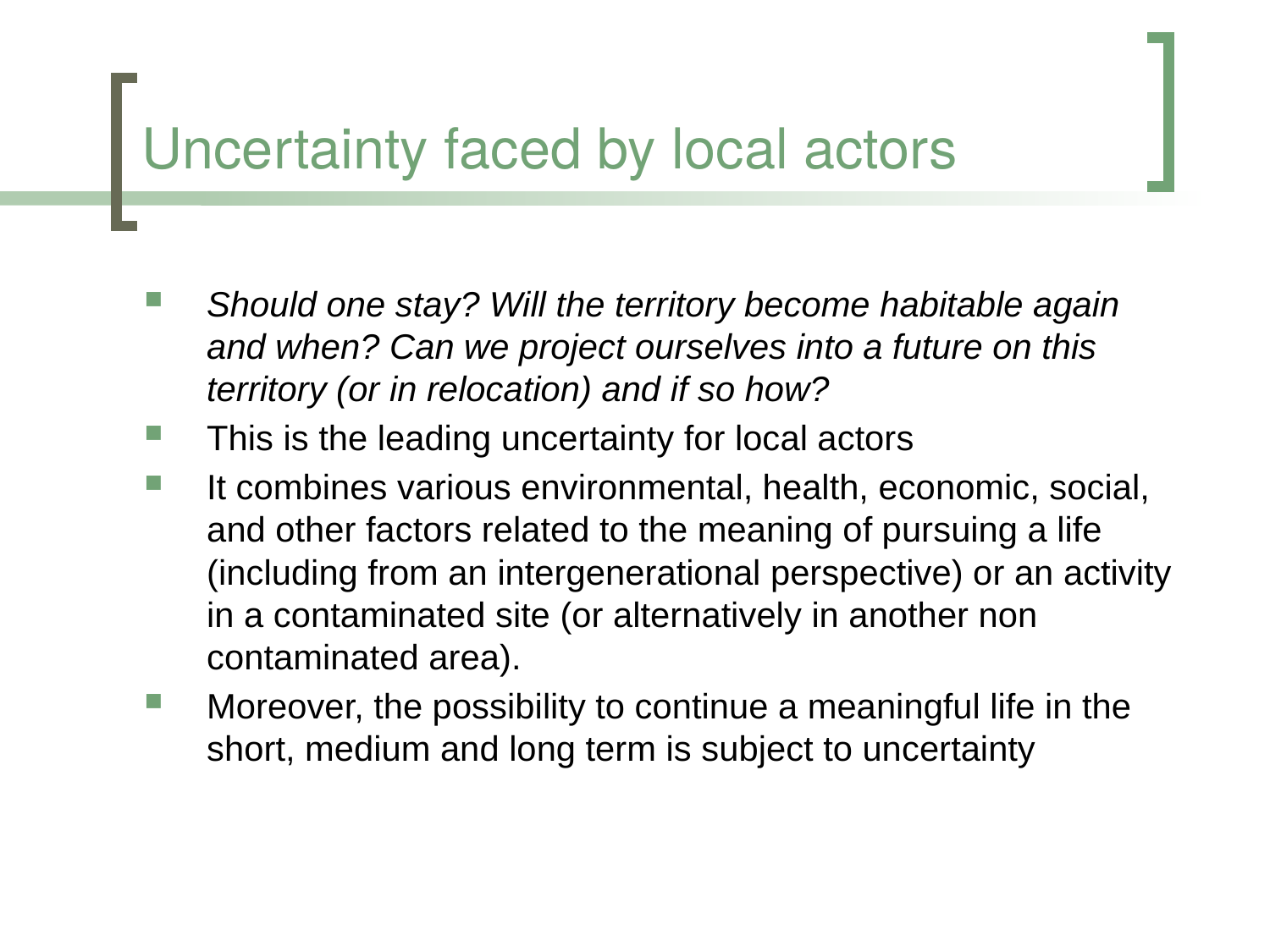

# Uncertainty faced by local actors
Should one stay? Will the territory become habitable again and when? Can we project ourselves into a future on this territory (or in relocation) and if so how?
This is the leading uncertainty for local actors
It combines various environmental, health, economic, social, and other factors related to the meaning of pursuing a life (including from an intergenerational perspective) or an activity in a contaminated site (or alternatively in another non contaminated area).
Moreover, the possibility to continue a meaningful life in the short, medium and long term is subject to uncertainty